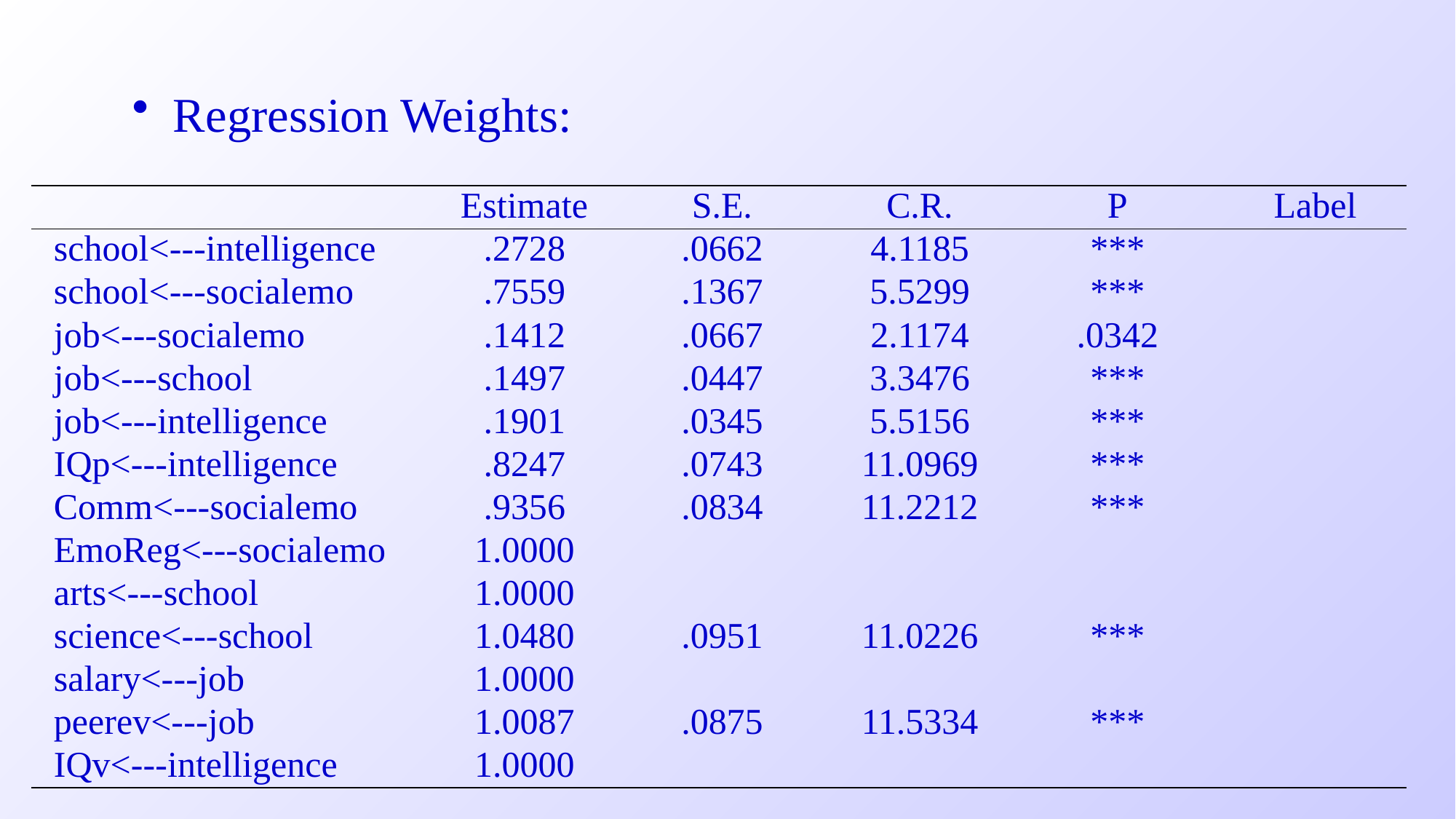

Regression Weights:
|  | Estimate | S.E. | C.R. | P | Label |
| --- | --- | --- | --- | --- | --- |
| school<---intelligence | .2728 | .0662 | 4.1185 | \*\*\* |  |
| school<---socialemo | .7559 | .1367 | 5.5299 | \*\*\* |  |
| job<---socialemo | .1412 | .0667 | 2.1174 | .0342 |  |
| job<---school | .1497 | .0447 | 3.3476 | \*\*\* |  |
| job<---intelligence | .1901 | .0345 | 5.5156 | \*\*\* |  |
| IQp<---intelligence | .8247 | .0743 | 11.0969 | \*\*\* |  |
| Comm<---socialemo | .9356 | .0834 | 11.2212 | \*\*\* |  |
| EmoReg<---socialemo | 1.0000 |  |  |  |  |
| arts<---school | 1.0000 |  |  |  |  |
| science<---school | 1.0480 | .0951 | 11.0226 | \*\*\* |  |
| salary<---job | 1.0000 |  |  |  |  |
| peerev<---job | 1.0087 | .0875 | 11.5334 | \*\*\* |  |
| IQv<---intelligence | 1.0000 |  |  |  |  |